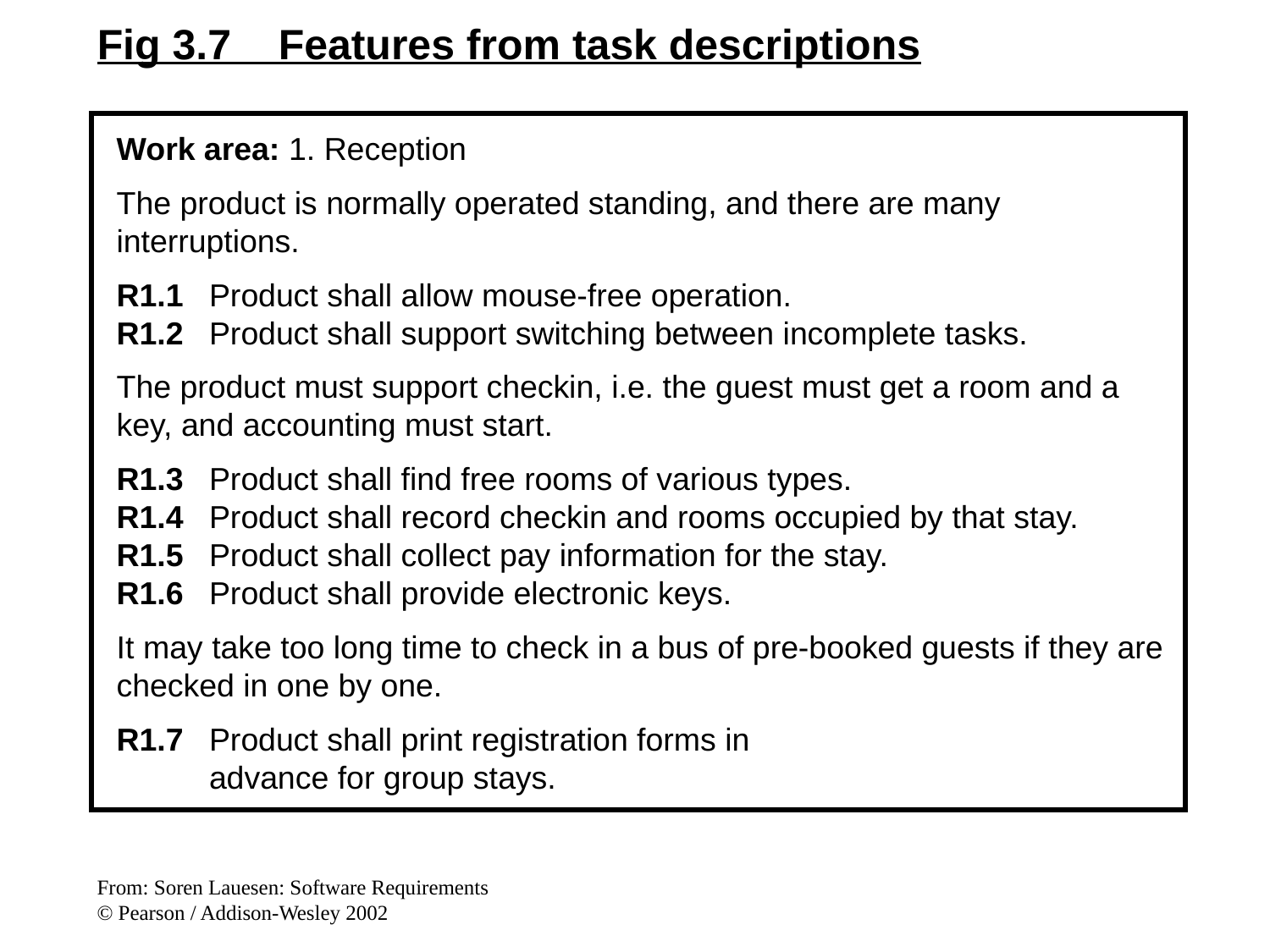

Fig 3.7    Features from task descriptions
Work area: 1. Reception
The product is normally operated standing, and there are many interruptions.
R1.1	Product shall allow mouse-free operation.
R1.2	Product shall support switching between incomplete tasks.
The product must support checkin, i.e. the guest must get a room and a key, and accounting must start.
R1.3	Product shall find free rooms of various types.
R1.4	Product shall record checkin and rooms occupied by that stay.
R1.5	Product shall collect pay information for the stay.
R1.6	Product shall provide electronic keys.
It may take too long time to check in a bus of pre-booked guests if they are checked in one by one.
R1.7	Product shall print registration forms in
	advance for group stays.
From: Soren Lauesen: Software Requirements
© Pearson / Addison-Wesley 2002